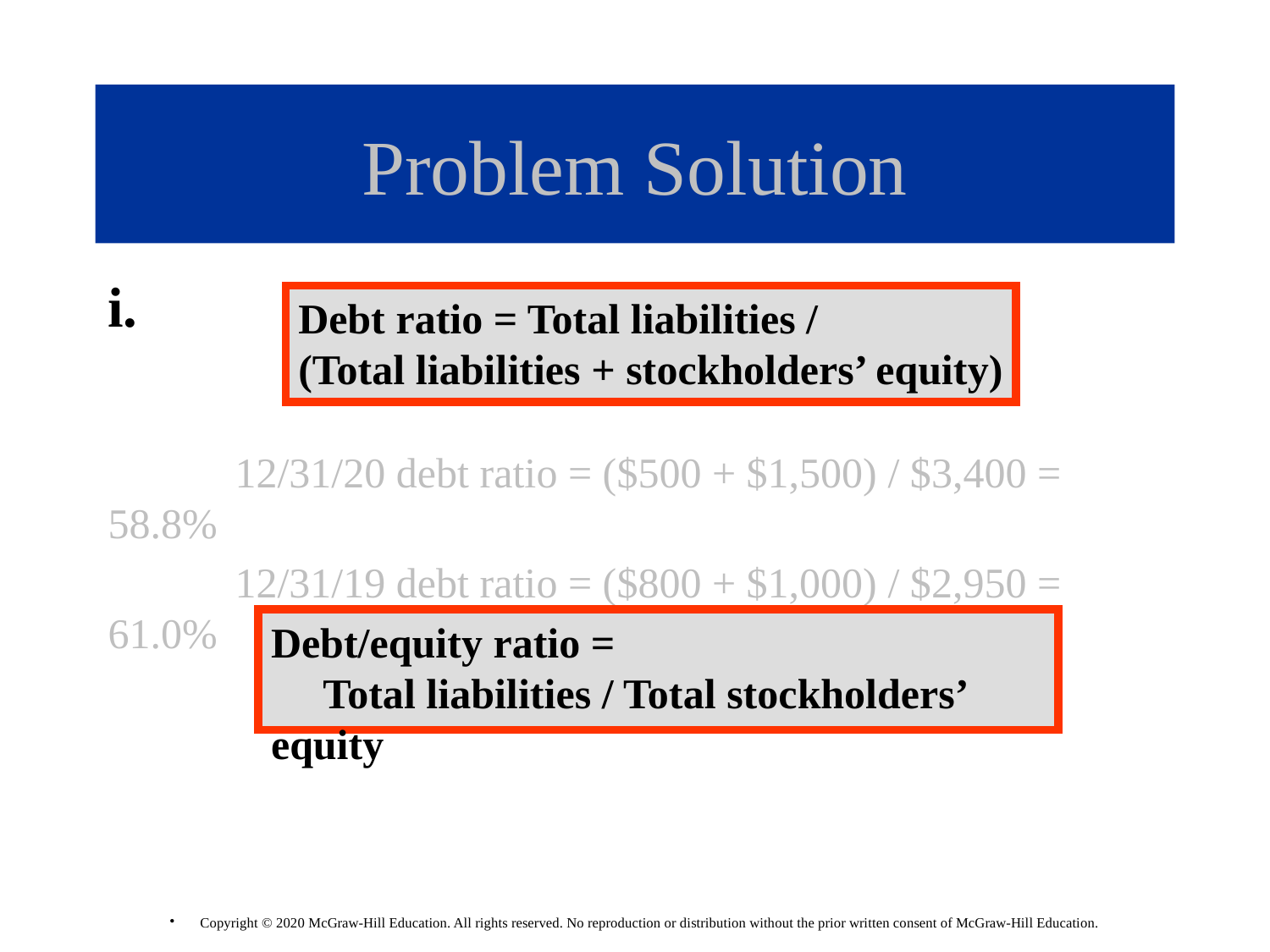

# Problem Solution
i.

 	12/31/20 debt ratio = ($500 + $1,500) / $3,400 = 58.8%
    	12/31/19 debt ratio = ($800 + $1,000) / $2,950 = 61.0%

Debt ratio = Total liabilities /           (Total liabilities + stockholders’ equity)
Debt/equity ratio =                                              Total liabilities / Total stockholders’ equity